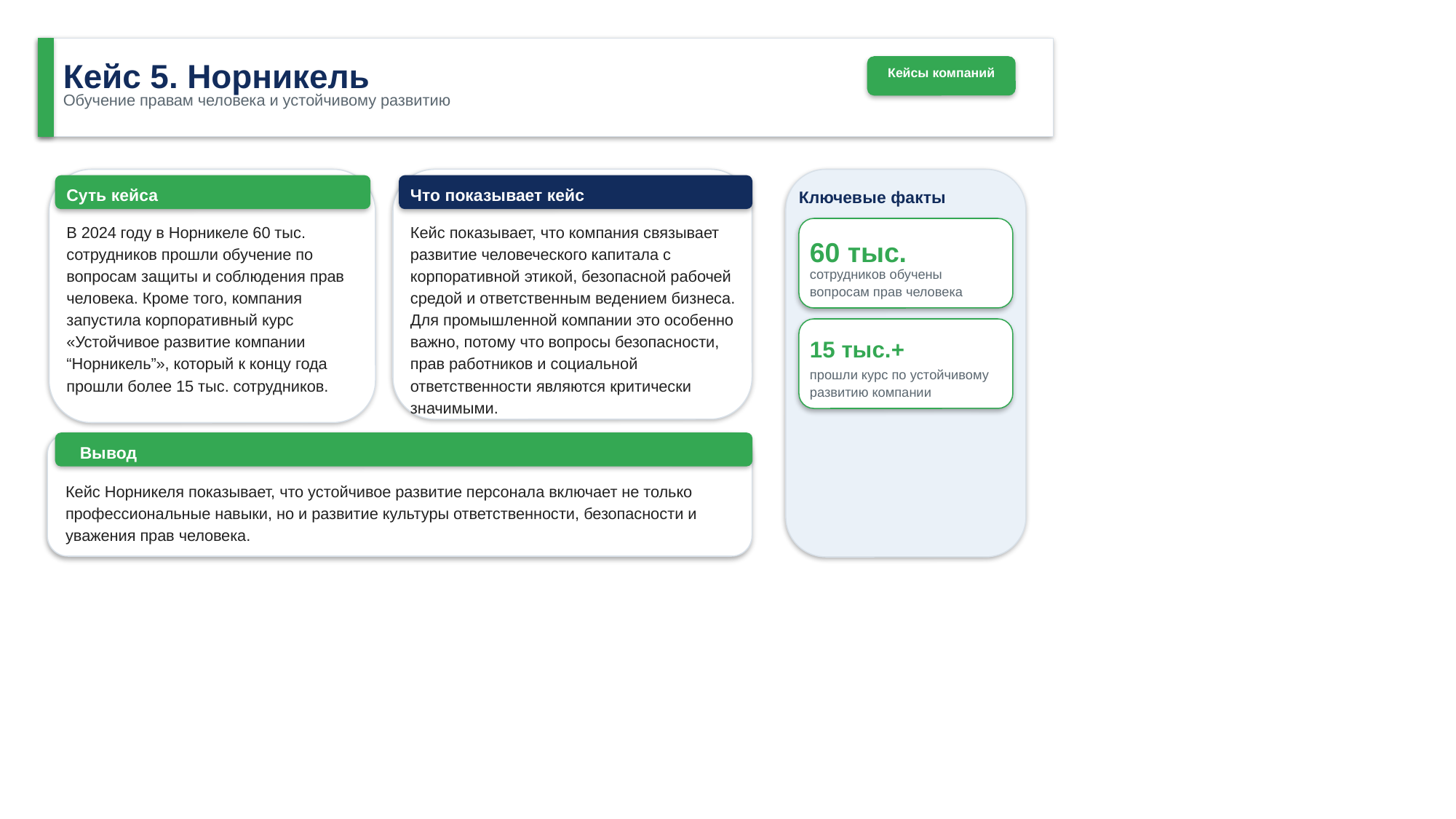

Кейс 5. Норникель

Кейсы компаний
Обучение правам человека и устойчивому развитию

Суть кейса
Что показывает кейс
Ключевые факты
В 2024 году в Норникеле 60 тыс. сотрудников прошли обучение по вопросам защиты и соблюдения прав человека. Кроме того, компания запустила корпоративный курс «Устойчивое развитие компании “Норникель”», который к концу года прошли более 15 тыс. сотрудников.
Кейс показывает, что компания связывает развитие человеческого капитала с корпоративной этикой, безопасной рабочей средой и ответственным ведением бизнеса. Для промышленной компании это особенно важно, потому что вопросы безопасности, прав работников и социальной ответственности являются критически значимыми.

60 тыс.
сотрудников обучены вопросам прав человека

15 тыс.+
прошли курс по устойчивому развитию компании

Вывод
Кейс Норникеля показывает, что устойчивое развитие персонала включает не только профессиональные навыки, но и развитие культуры ответственности, безопасности и уважения прав человека.